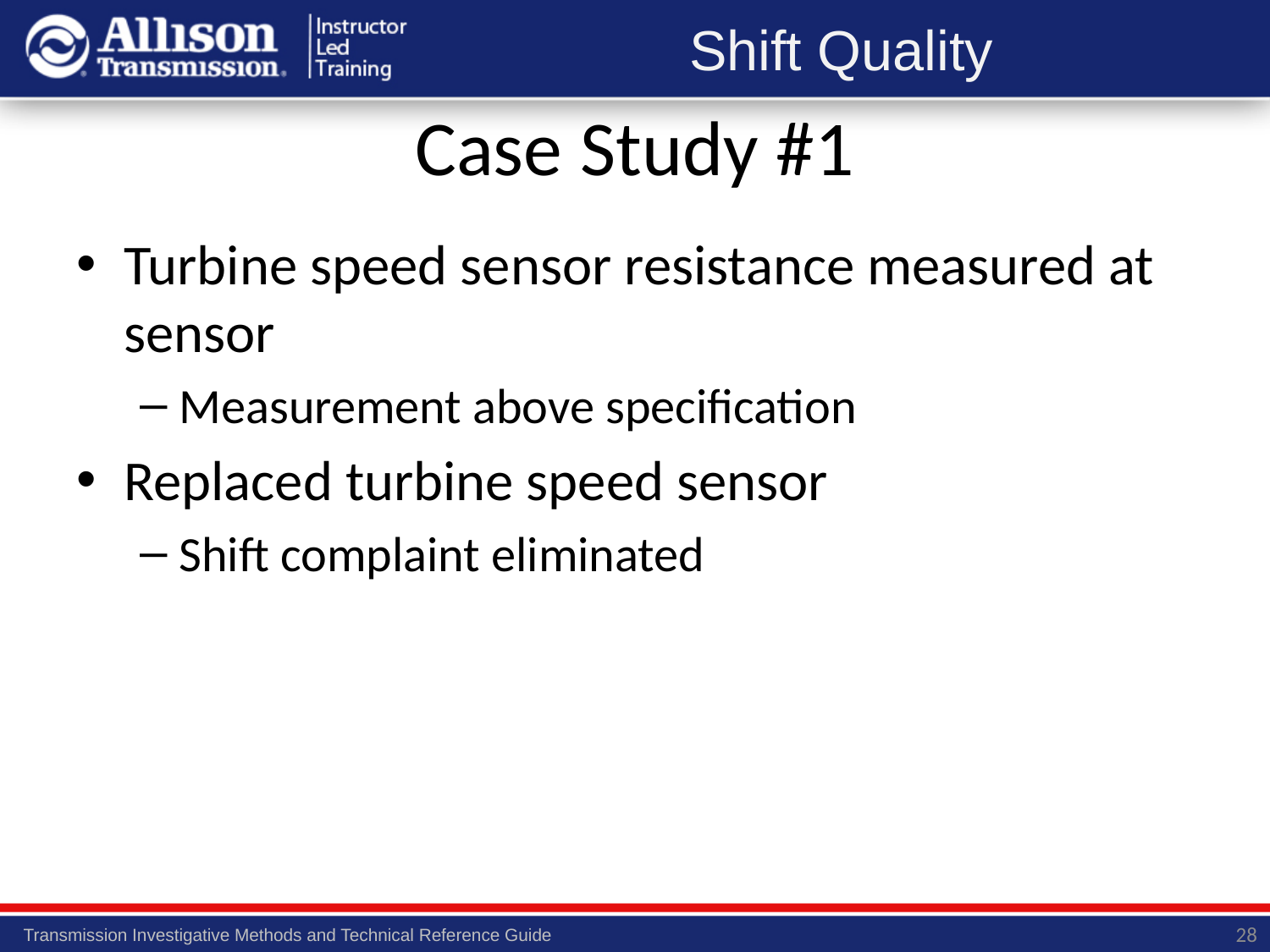

# Case Study #1
Turbine speed sensor resistance measured at sensor
Measurement above specification
Replaced turbine speed sensor
Shift complaint eliminated
28